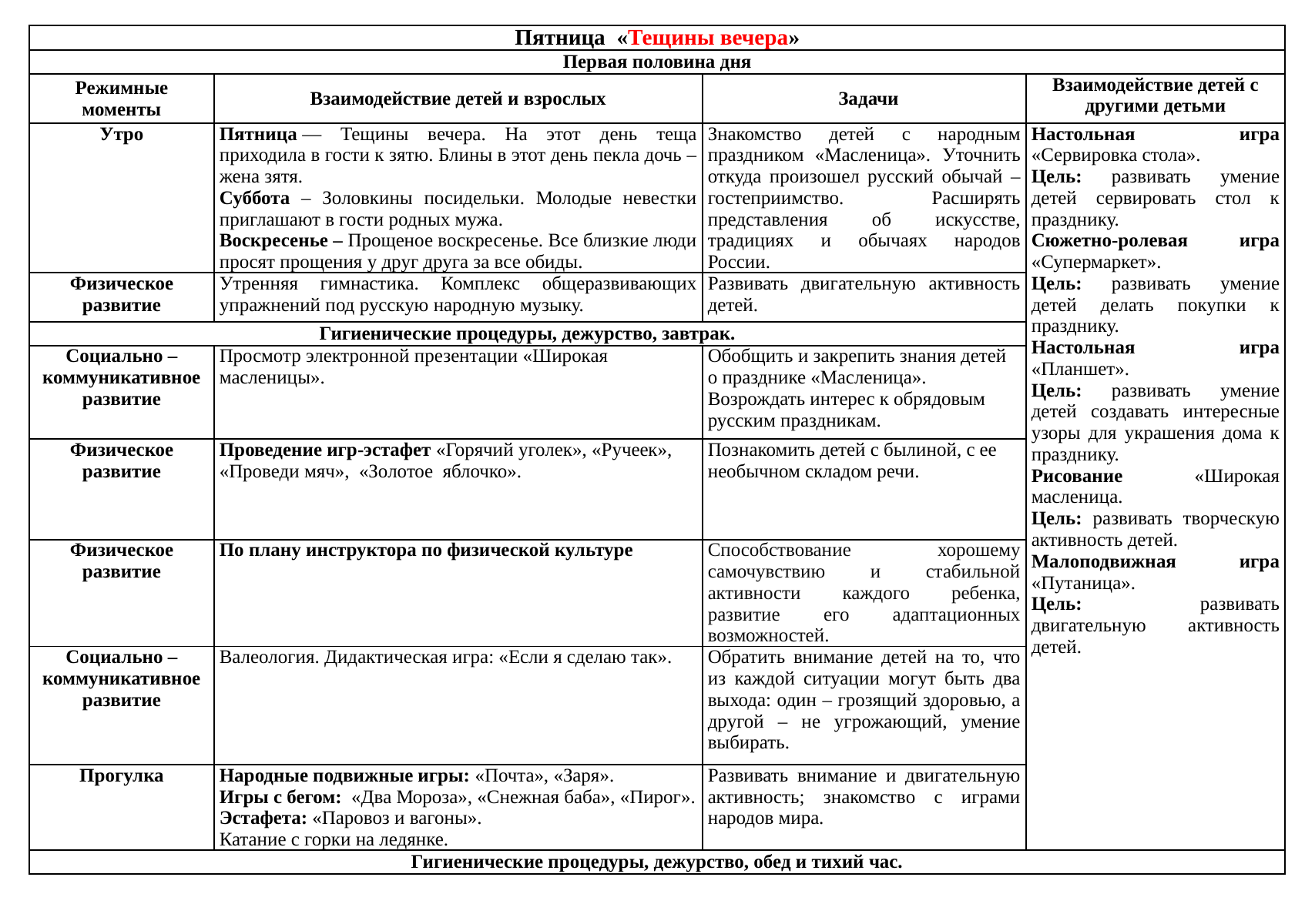

| Пятница «Тещины вечера» |  |  |  |
| --- | --- | --- | --- |
| Первая половина дня |  |  |  |
| Режимные моменты | Взаимодействие детей и взрослых | Задачи | Взаимодействие детей с другими детьми |
| Утро | Пятница — Тещины вечера. На этот день теща приходила в гости к зятю. Блины в этот день пекла дочь – жена зятя. Суббота – Золовкины посидельки. Молодые невестки приглашают в гости родных мужа. Воскресенье – Прощеное воскресенье. Все близкие люди просят прощения у друг друга за все обиды. | Знакомство детей с народным праздником «Масленица». Уточнить откуда произошел русский обычай – гостеприимство. Расширять представления об искусстве, традициях и обычаях народов России. | Настольная игра «Сервировка стола». Цель: развивать умение детей сервировать стол к празднику. Сюжетно-ролевая игра «Супермаркет». Цель: развивать умение детей делать покупки к празднику. Настольная игра «Планшет». Цель: развивать умение детей создавать интересные узоры для украшения дома к празднику. Рисование «Широкая масленица. Цель: развивать творческую активность детей. Малоподвижная игра «Путаница». Цель: развивать двигательную активность детей. |
| Физическое развитие | Утренняя гимнастика. Комплекс общеразвивающих упражнений под русскую народную музыку. | Развивать двигательную активность детей. |  |
| Гигиенические процедуры, дежурство, завтрак. |  |  |  |
| Социально – коммуникативное развитие | Просмотр электронной презентации «Широкая масленицы». | Обобщить и закрепить знания детей о празднике «Масленица». Возрождать интерес к обрядовым русским праздникам. |  |
| Физическое развитие | Проведение игр-эстафет «Горячий уголек», «Ручеек», «Проведи мяч», «Золотое яблочко». | Познакомить детей с былиной, с ее необычном складом речи. |  |
| Физическое развитие | По плану инструктора по физической культуре | Способствование хорошему самочувствию и стабильной активности каждого ребенка, развитие его адаптационных возможностей. |  |
| Социально – коммуникативное развитие | Валеология. Дидактическая игра: «Если я сделаю так». | Обратить внимание детей на то, что из каждой ситуации могут быть два выхода: один – грозящий здоровью, а другой – не угрожающий, умение выбирать. |  |
| Прогулка | Народные подвижные игры: «Почта», «Заря». Игры с бегом: «Два Мороза», «Снежная баба», «Пирог». Эстафета: «Паровоз и вагоны». Катание с горки на ледянке. | Развивать внимание и двигательную активность; знакомство с играми народов мира. |  |
| Гигиенические процедуры, дежурство, обед и тихий час. |  |  |  |